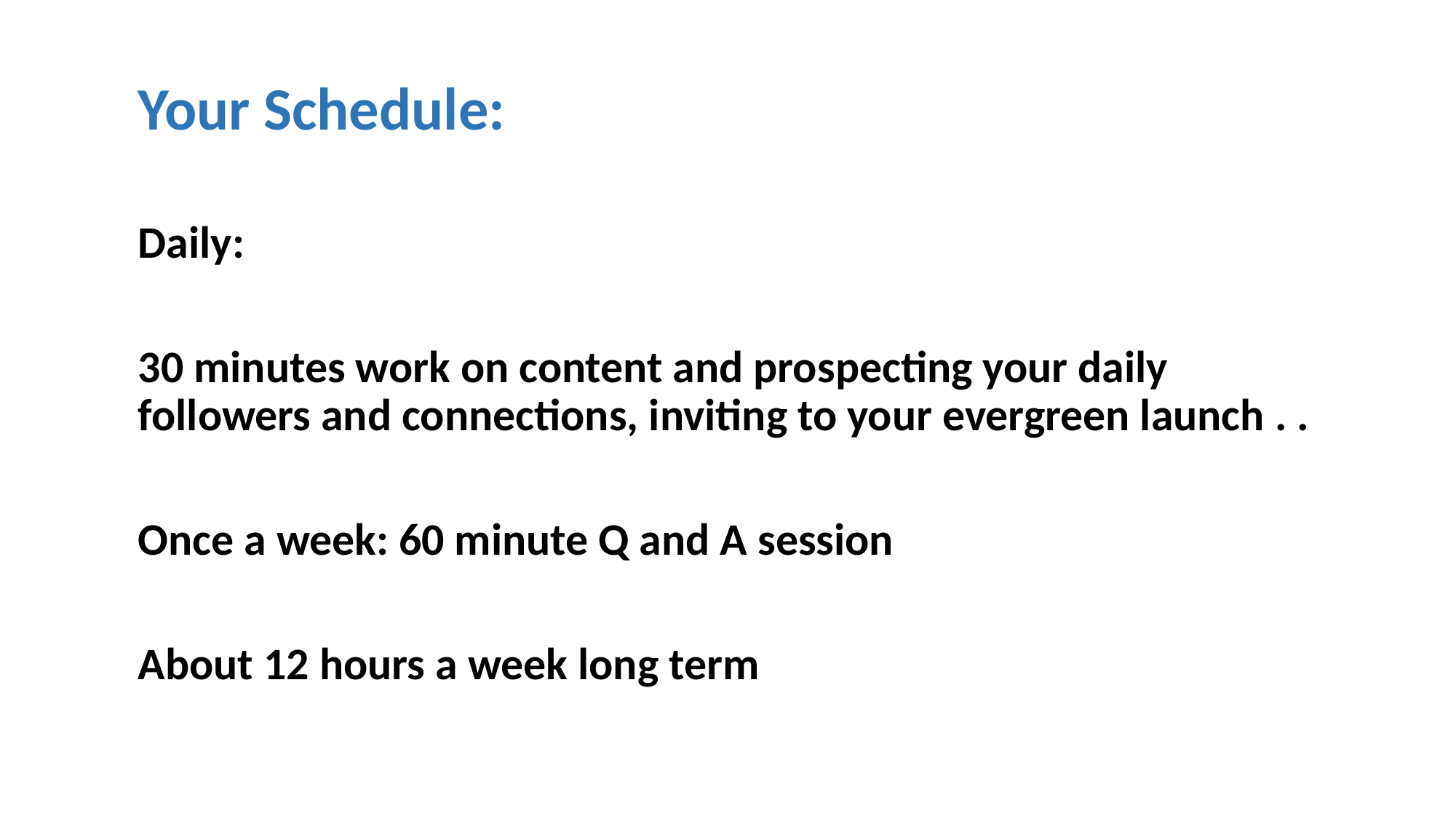

Your Schedule:

Daily:

30 minutes work on content and prospecting your daily followers and connections, inviting to your evergreen launch . .

Once a week: 60 minute Q and A session

About 12 hours a week long term